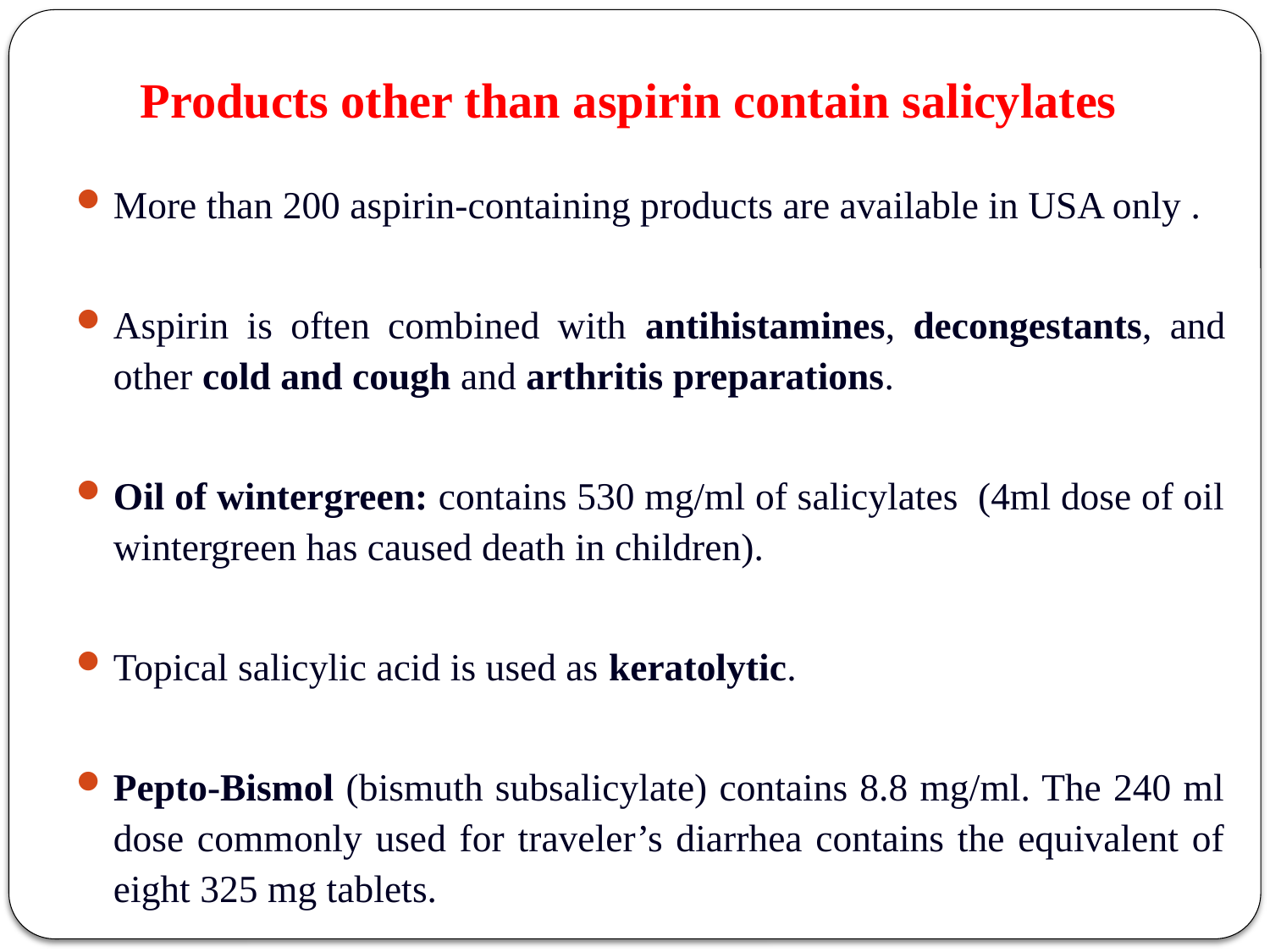

# Products other than aspirin contain salicylates
More than 200 aspirin-containing products are available in USA only .

Aspirin is often combined with antihistamines, decongestants, and other cold and cough and arthritis preparations.

Oil of wintergreen: contains 530 mg/ml of salicylates  (4ml dose of oil wintergreen has caused death in children).

Topical salicylic acid is used as keratolytic.

Pepto-Bismol (bismuth subsalicylate) contains 8.8 mg/ml. The 240 ml dose commonly used for traveler’s diarrhea contains the equivalent of eight 325 mg tablets.